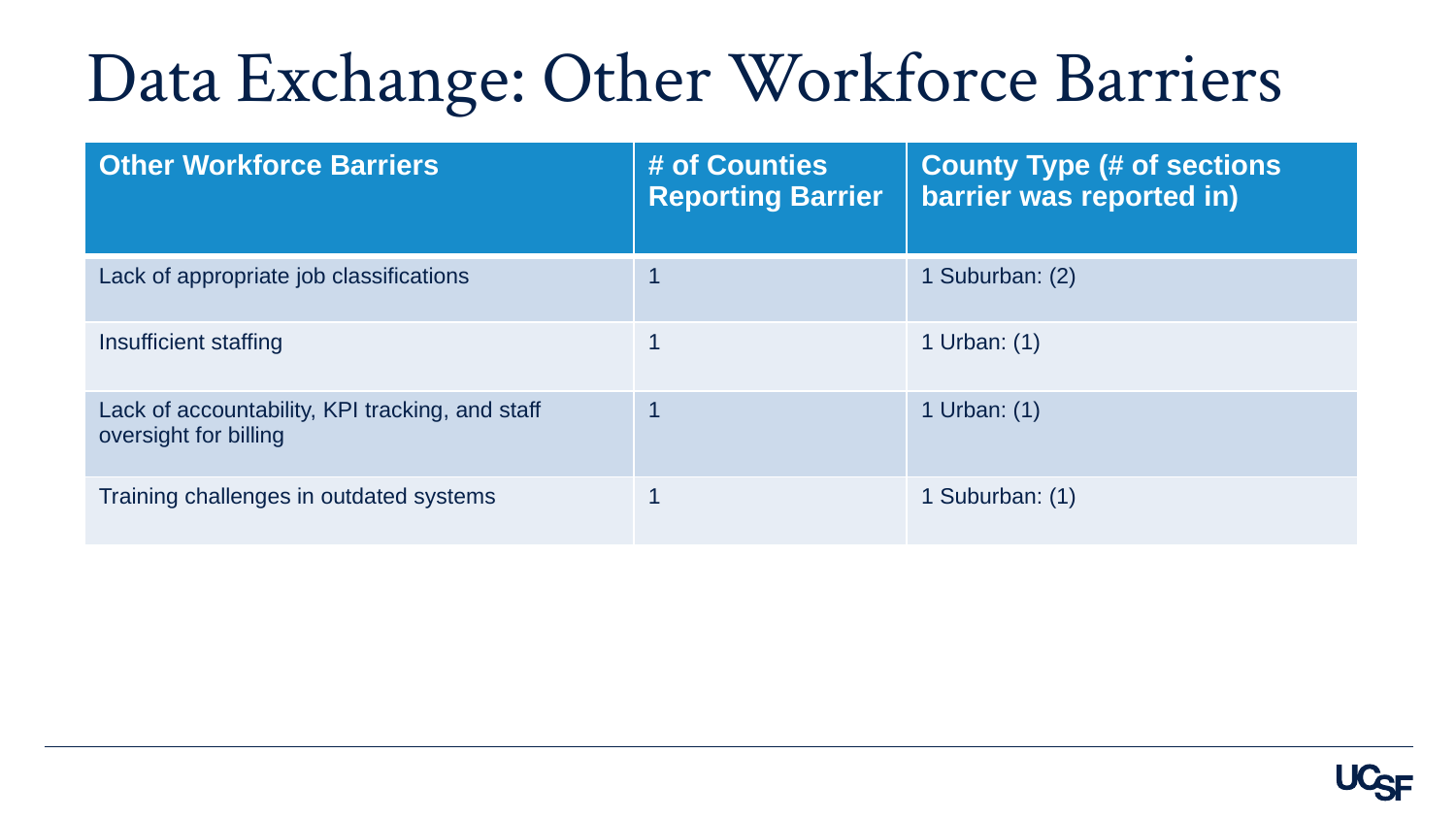

# Data Exchange: Other Workforce Barriers
| Other Workforce Barriers | # of Counties Reporting Barrier | County Type (# of sections barrier was reported in) |
| --- | --- | --- |
| Lack of appropriate job classifications | 1 | 1 Suburban: (2) |
| Insufficient staffing | 1 | 1 Urban: (1) |
| Lack of accountability, KPI tracking, and staff oversight for billing | 1 | 1 Urban: (1) |
| Training challenges in outdated systems | 1 | 1 Suburban: (1) |